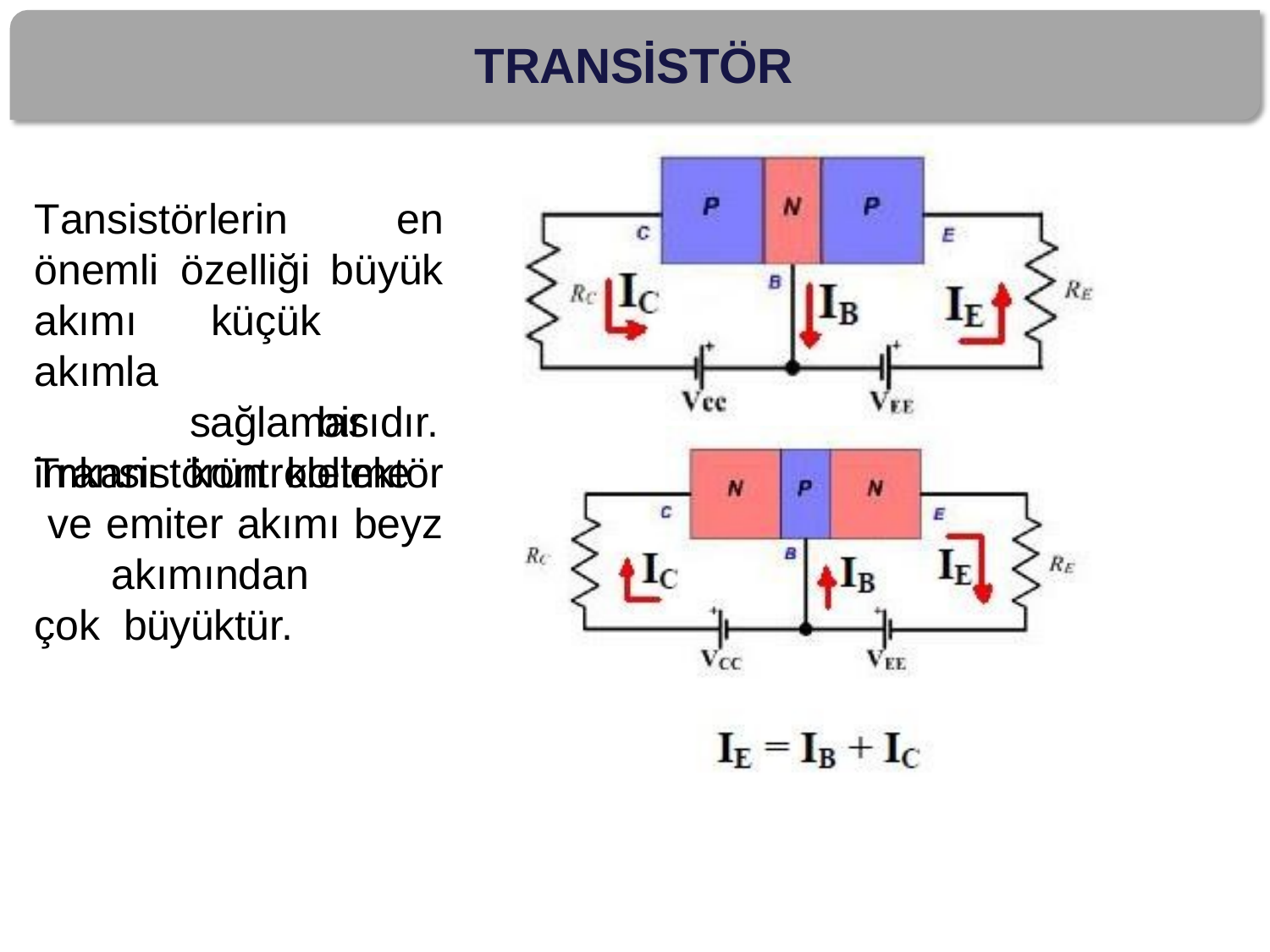

# TRANSİSTÖR

Tansistörlerin	en
önemli	özelliği	büyük
akımı  akımla  imkanı
küçük		bir  kontrol	etme
sağlamasıdır.

Transistörün kollektör  ve emiter akımı beyz  akımından	çok  büyüktür.